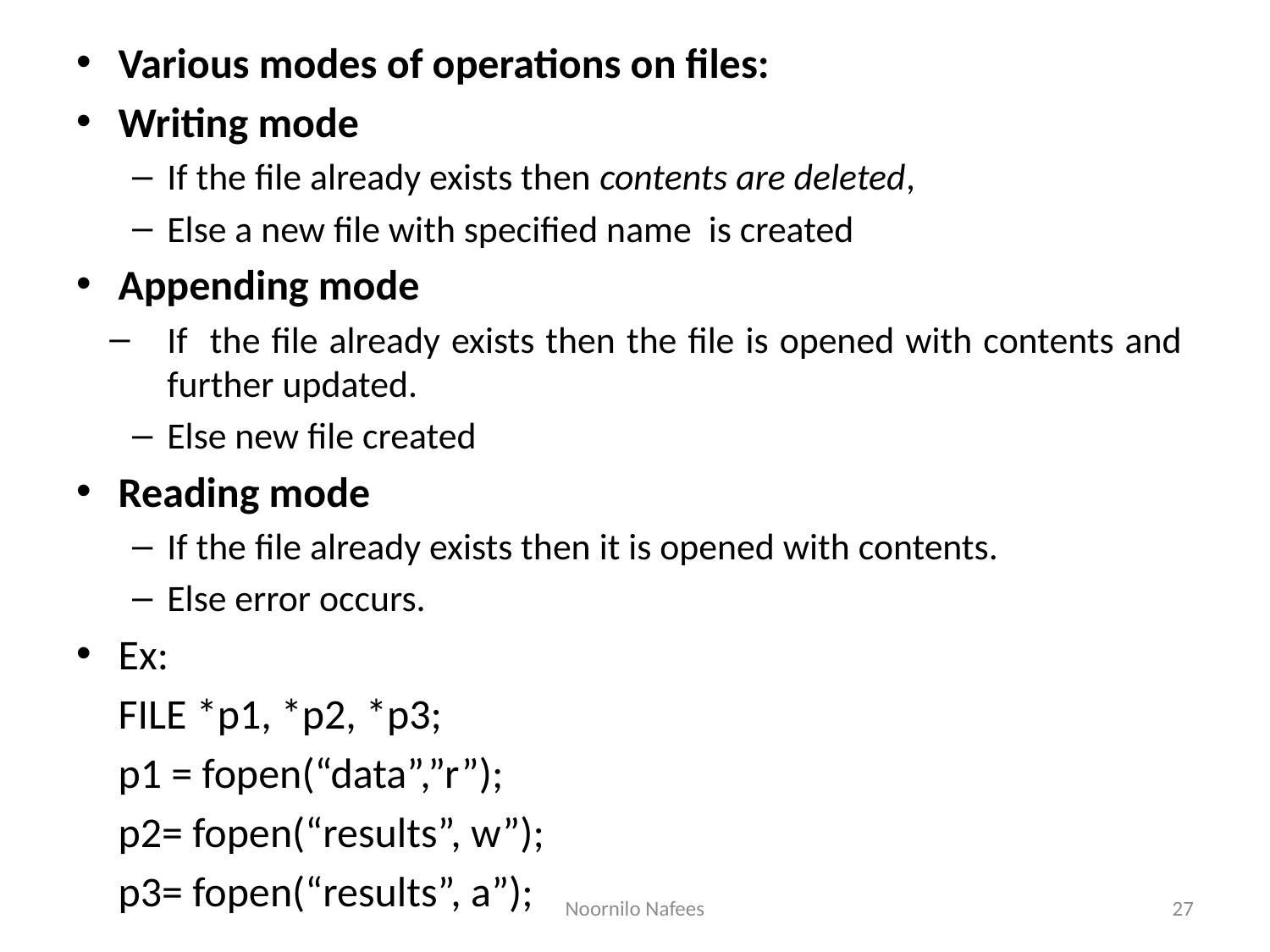

Various modes of operations on files:
Writing mode
If the file already exists then contents are deleted,
Else a new file with specified name  is created
Appending mode
If  the file already exists then the file is opened with contents and  further updated.
Else new file created
Reading mode
If the file already exists then it is opened with contents.
Else error occurs.
Ex:
	FILE *p1, *p2, *p3;
	p1 = fopen(“data”,”r”);
	p2= fopen(“results”, w”);
	p3= fopen(“results”, a”);

Noornilo Nafees
27